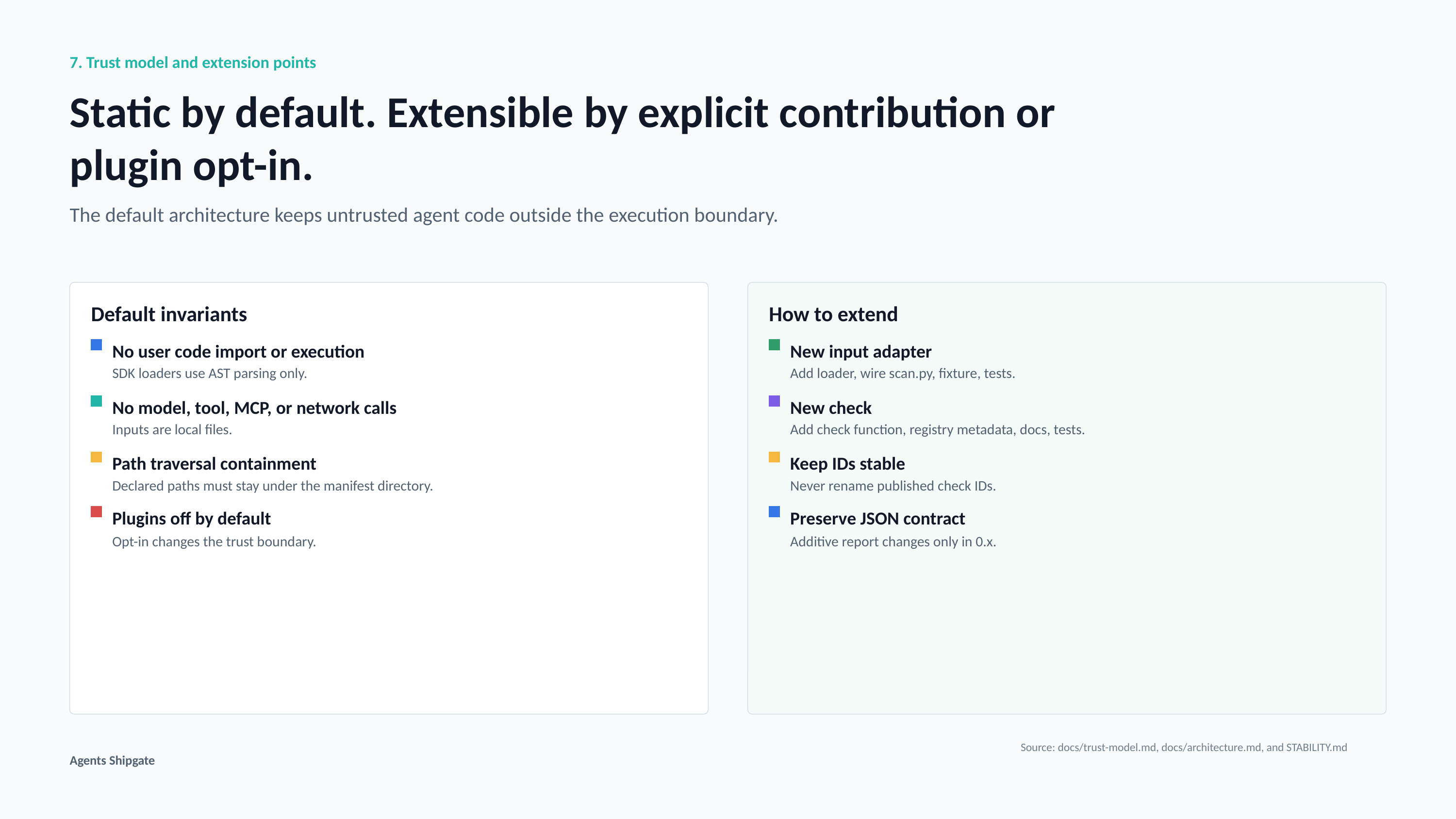

7. Trust model and extension points
Static by default. Extensible by explicit contribution or plugin opt-in.
The default architecture keeps untrusted agent code outside the execution boundary.

Default invariants
How to extend

No user code import or execution

New input adapter
SDK loaders use AST parsing only.
Add loader, wire scan.py, fixture, tests.

No model, tool, MCP, or network calls

New check
Inputs are local files.
Add check function, registry metadata, docs, tests.

Path traversal containment

Keep IDs stable
Declared paths must stay under the manifest directory.
Never rename published check IDs.

Plugins off by default

Preserve JSON contract
Opt-in changes the trust boundary.
Additive report changes only in 0.x.
Source: docs/trust-model.md, docs/architecture.md, and STABILITY.md
Agents Shipgate